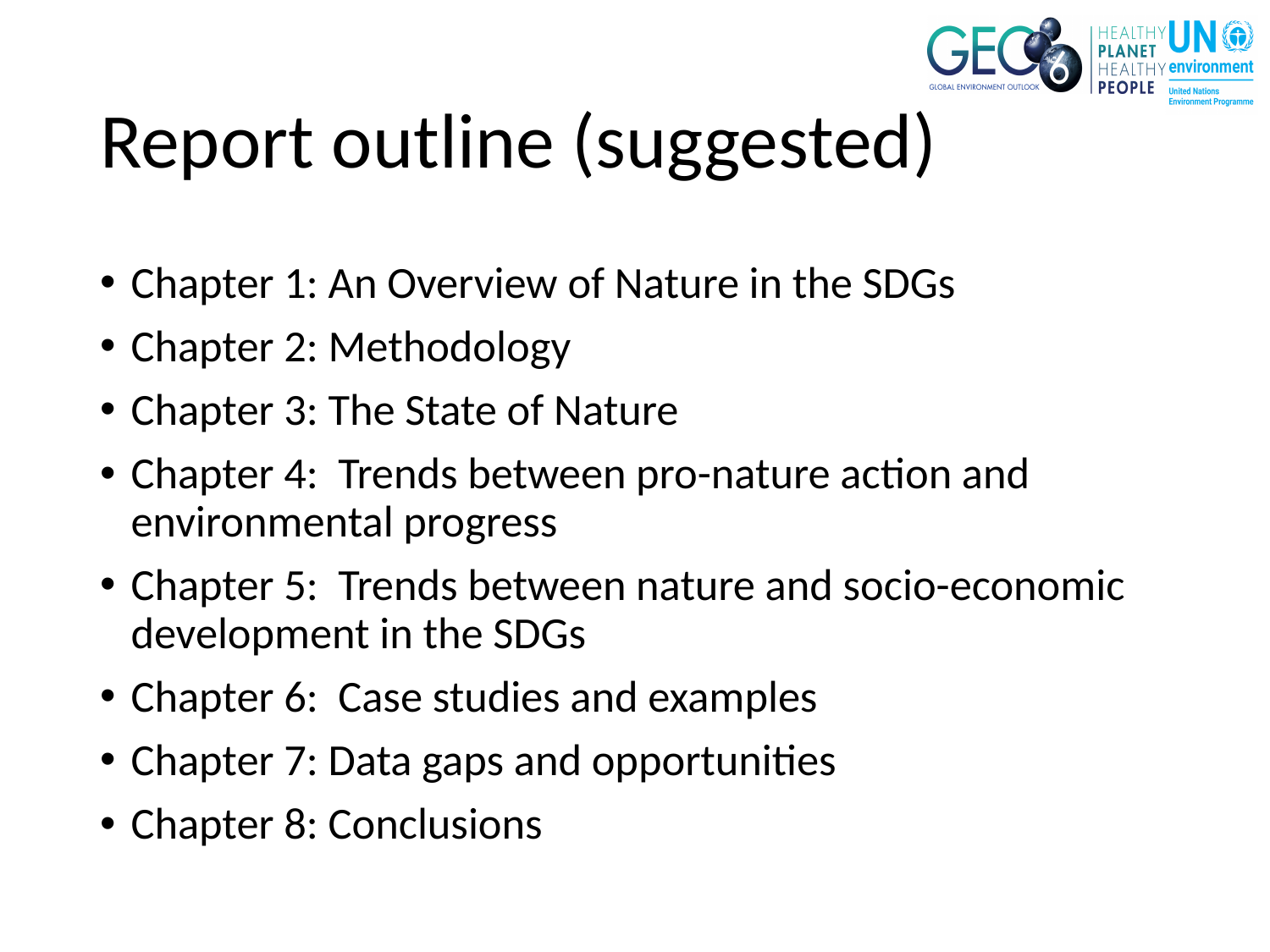

# Report outline (suggested)
Chapter 1: An Overview of Nature in the SDGs
Chapter 2: Methodology
Chapter 3: The State of Nature
Chapter 4:  Trends between pro-nature action and environmental progress
Chapter 5:  Trends between nature and socio-economic development in the SDGs
Chapter 6:  Case studies and examples
Chapter 7: Data gaps and opportunities
Chapter 8: Conclusions